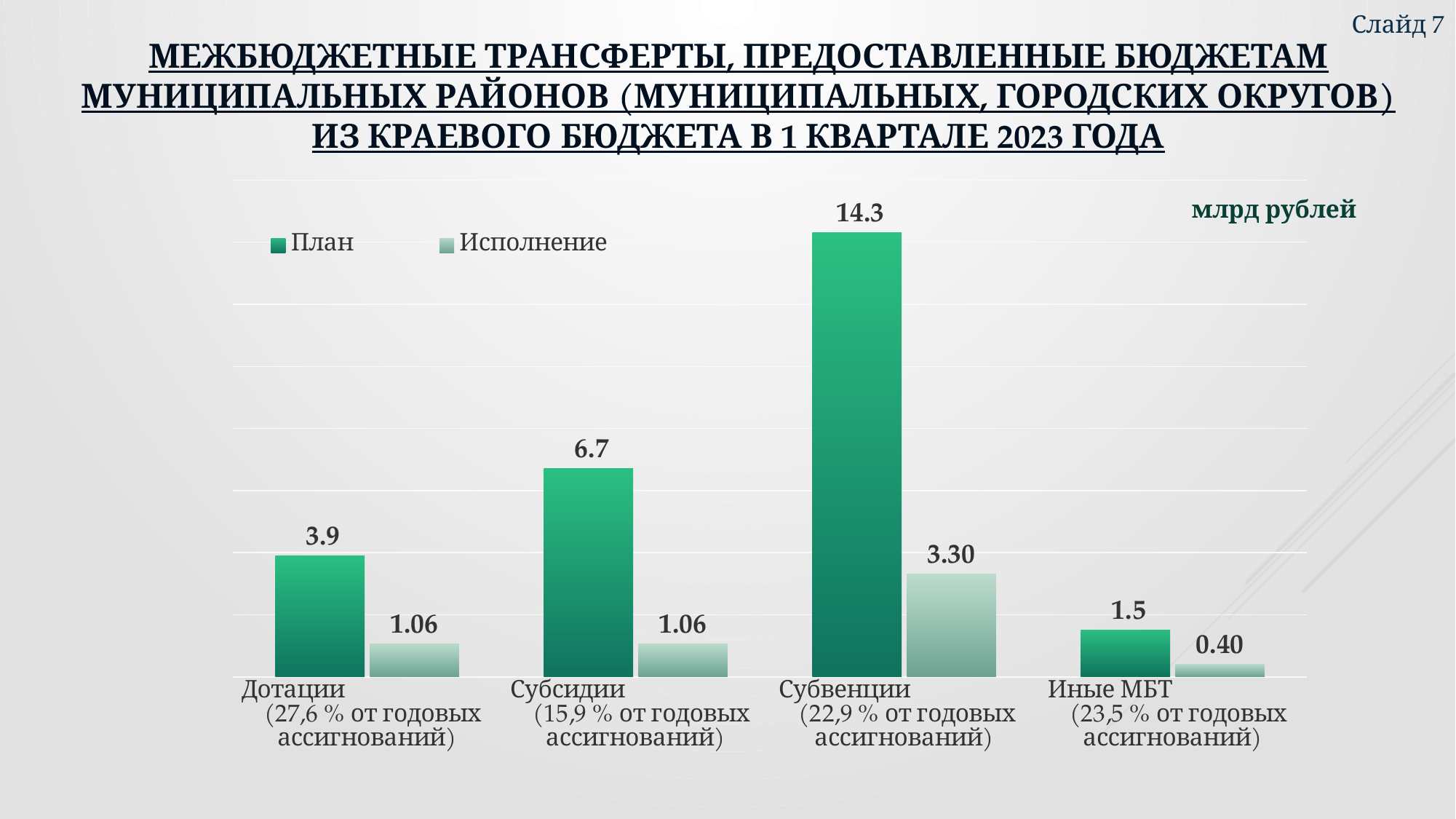

Слайд 7
# Межбюджетные трансферты, предоставленные бюджетам муниципальных районов (муниципальных, городских округов) из краевого бюджета в 1 квартале 2023 года

### Chart

| Category | План | Исполнение |
|---|---|---|
| Дотации                             (27,6 % от годовых ассигнований) | 3.9 | 1.06 |
| Субсидии                           (15,9 % от годовых ассигнований) | 6.7 | 1.06 |
| Субвенции                       (22,9 % от годовых ассигнований) | 14.3 | 3.3 |
| Иные МБТ                         (23,5 % от годовых ассигнований) | 1.5 | 0.4 |
млрд рублей